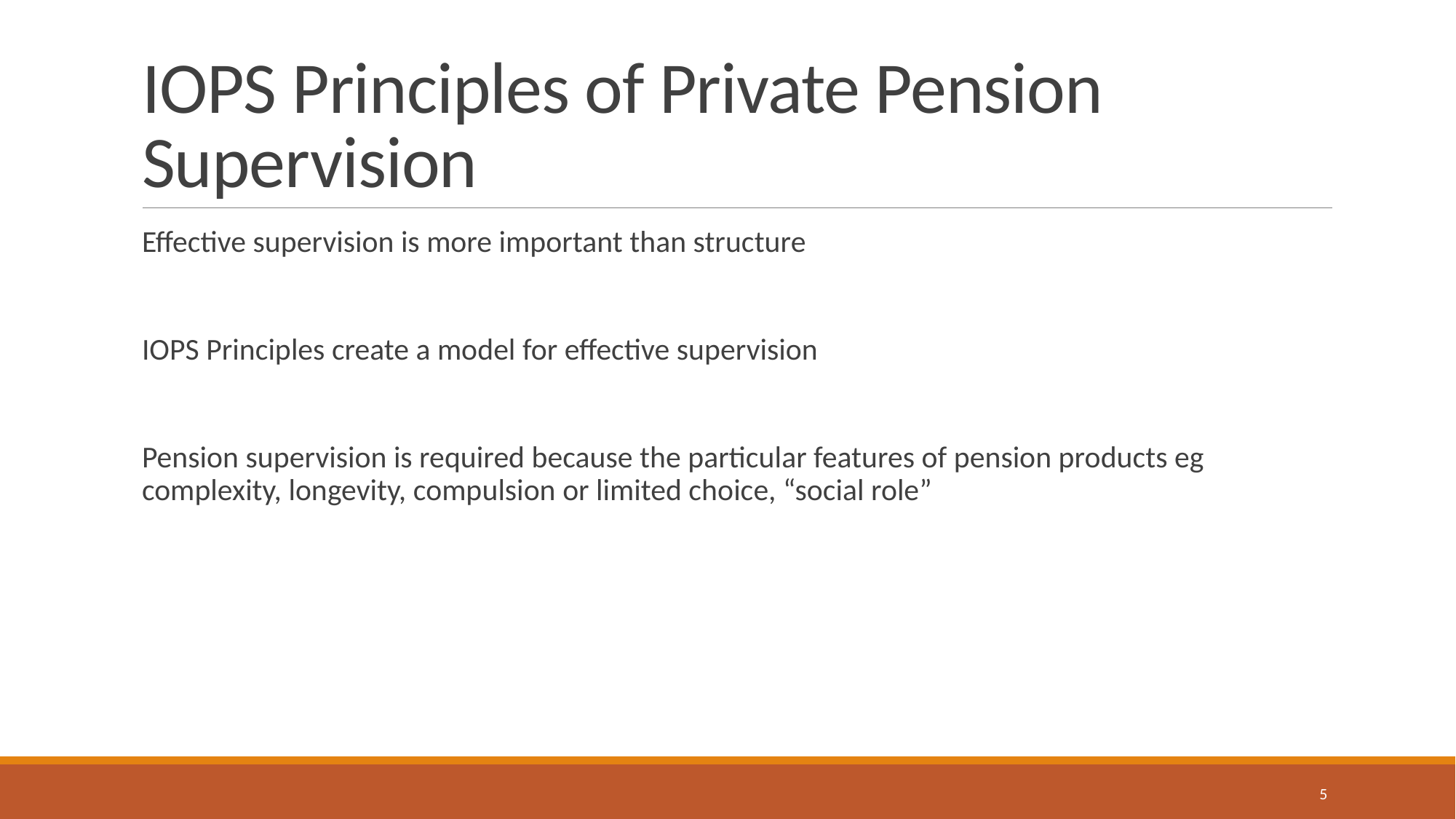

# IOPS Principles of Private Pension Supervision
Effective supervision is more important than structure

IOPS Principles create a model for effective supervision

Pension supervision is required because the particular features of pension products eg complexity, longevity, compulsion or limited choice, “social role”
5